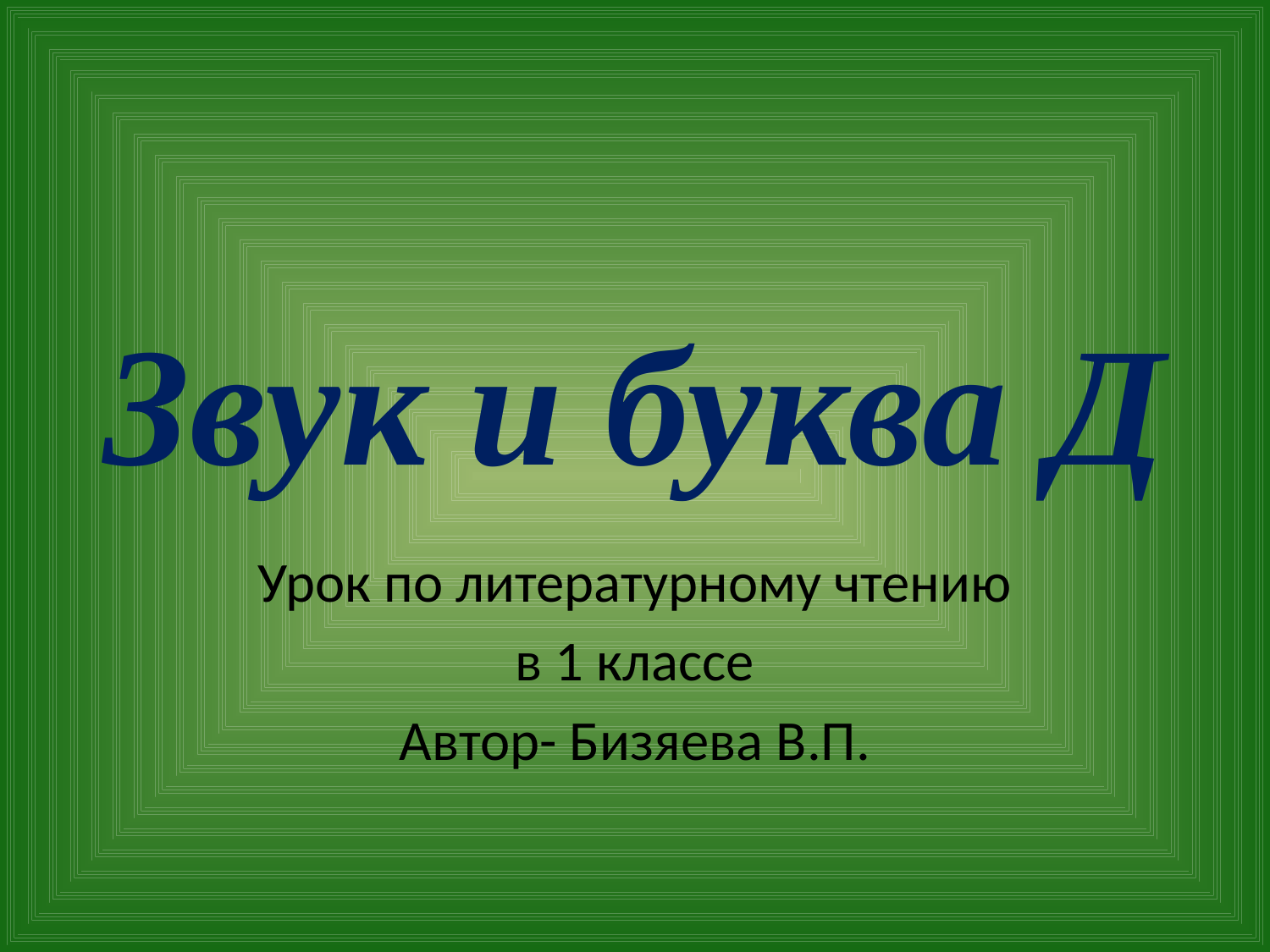

# Звук и буква Д
Урок по литературному чтению
в 1 классе
Автор- Бизяева В.П.